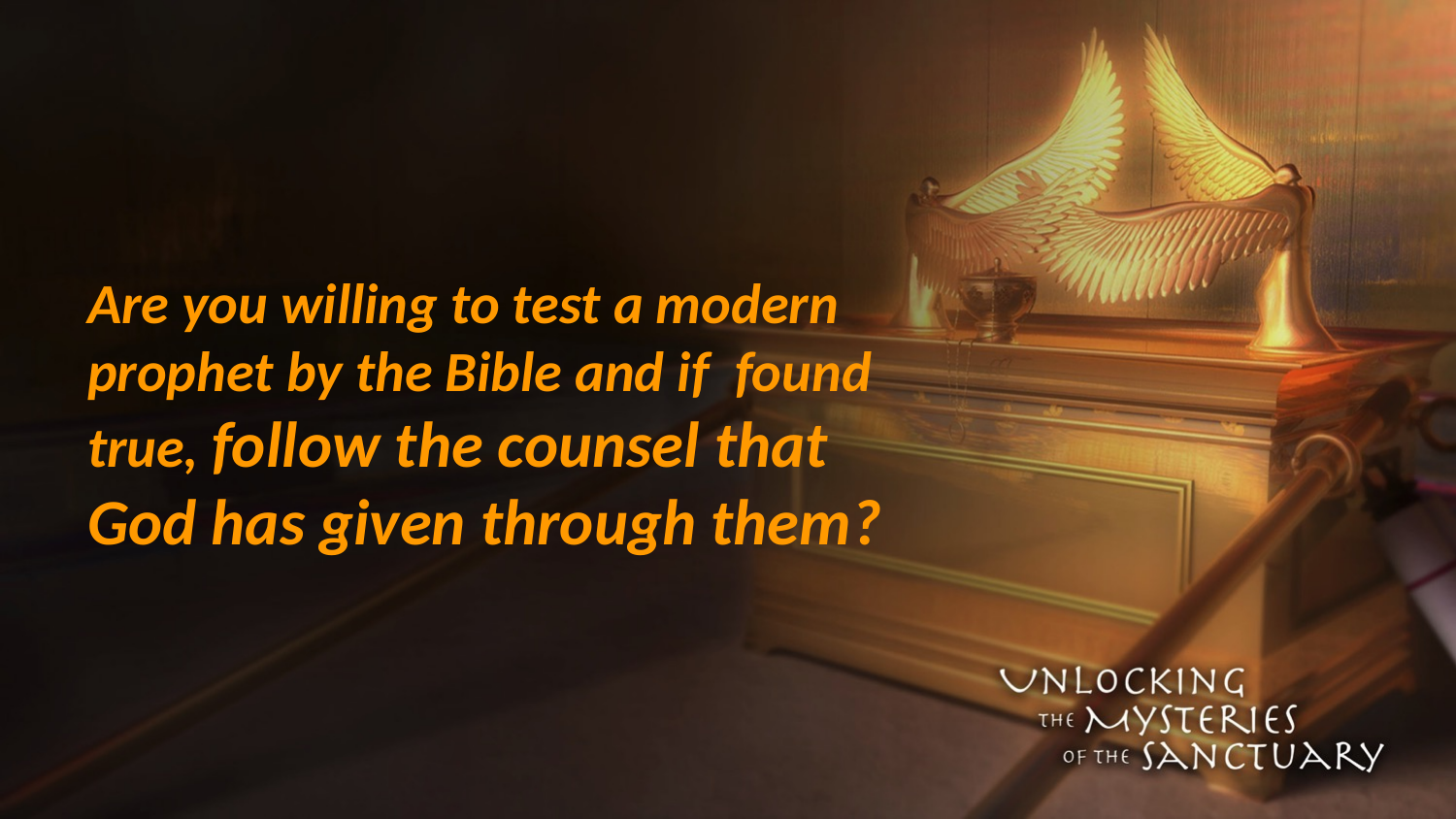

#

Are you willing to test a modern prophet by the Bible and if  found true, follow the counsel that God has given through them?